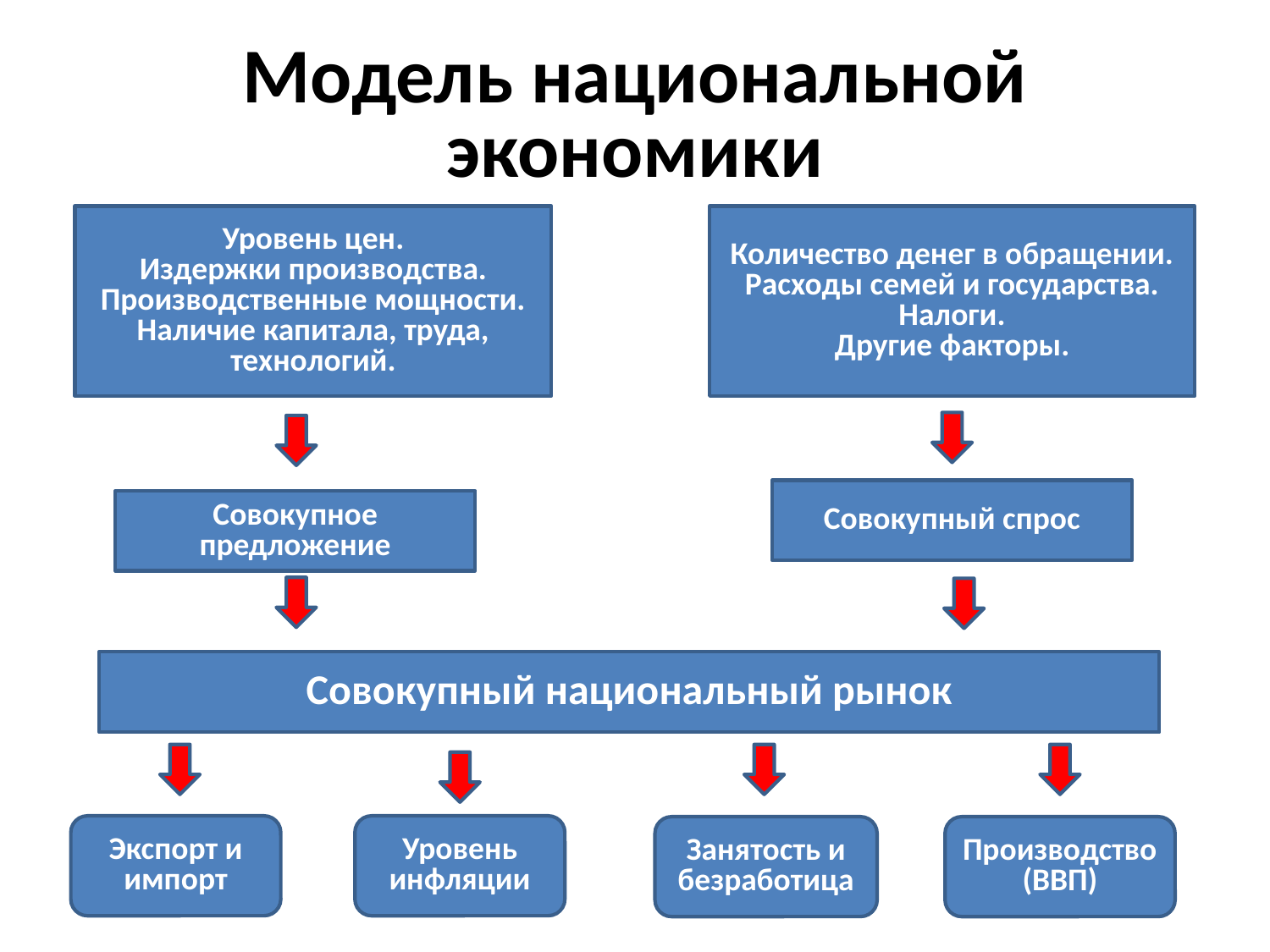

# Модель национальной экономики
Уровень цен.
Издержки производства.
Производственные мощности.
Наличие капитала, труда, технологий.
Количество денег в обращении.
Расходы семей и государства.
Налоги.
Другие факторы.

Совокупный спрос
Совокупное предложение

Совокупный национальный рынок

Экспорт и импорт
Уровень инфляции
Занятость и безработица
Производство (ВВП)